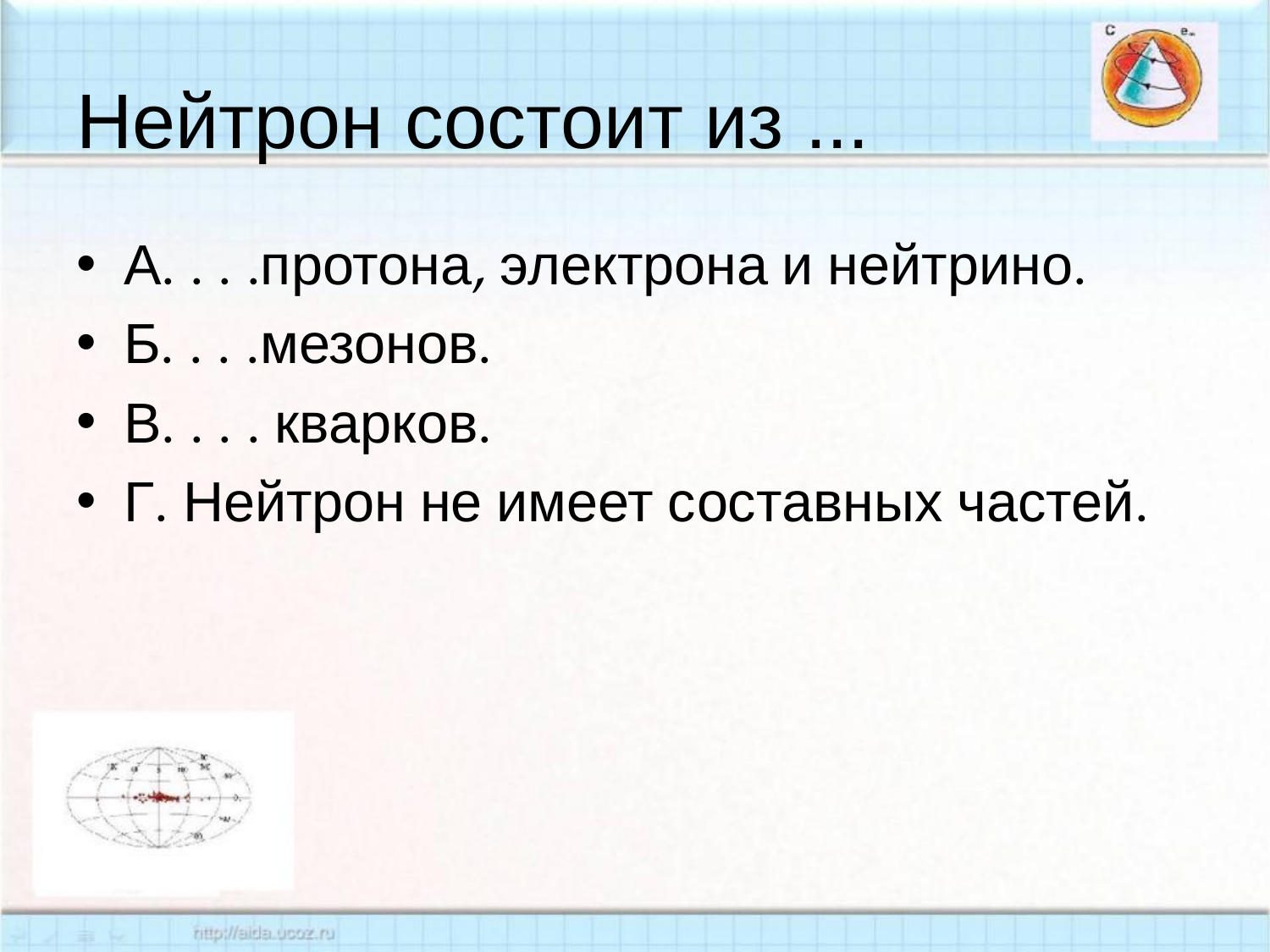

# Нейтрон состоит из ...
А. . . .протона, электрона и нейтрино.
Б. . . .мезонов.
В. . . . кварков.
Г. Нейтрон не имеет составных частей.